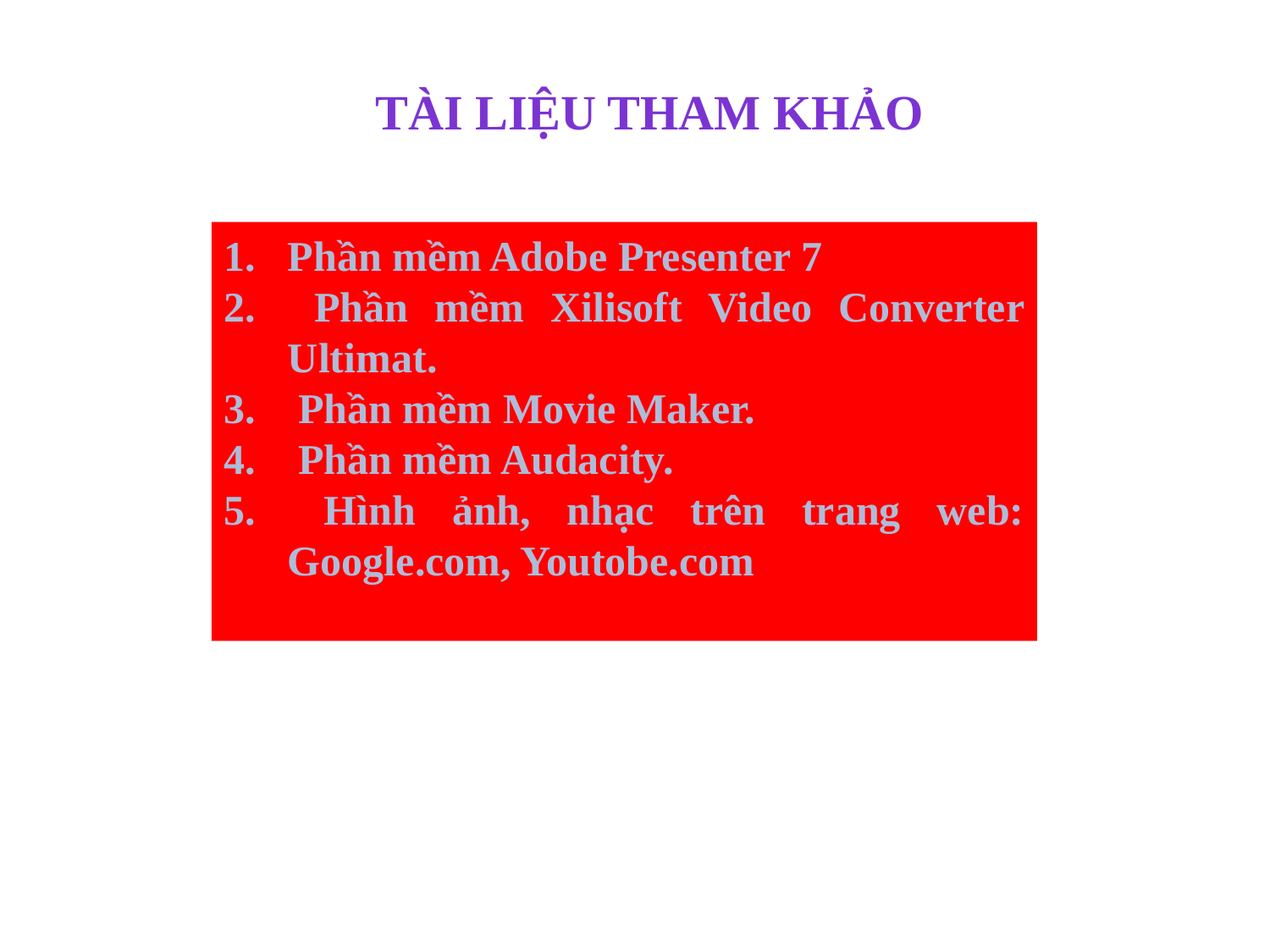

Tài liệu tham khảo
Phần mềm Adobe Presenter 7
 Phần mềm Xilisoft Video Converter Ultimat.
 Phần mềm Movie Maker.
 Phần mềm Audacity.
 Hình ảnh, nhạc trên trang web: Google.com, Youtobe.com